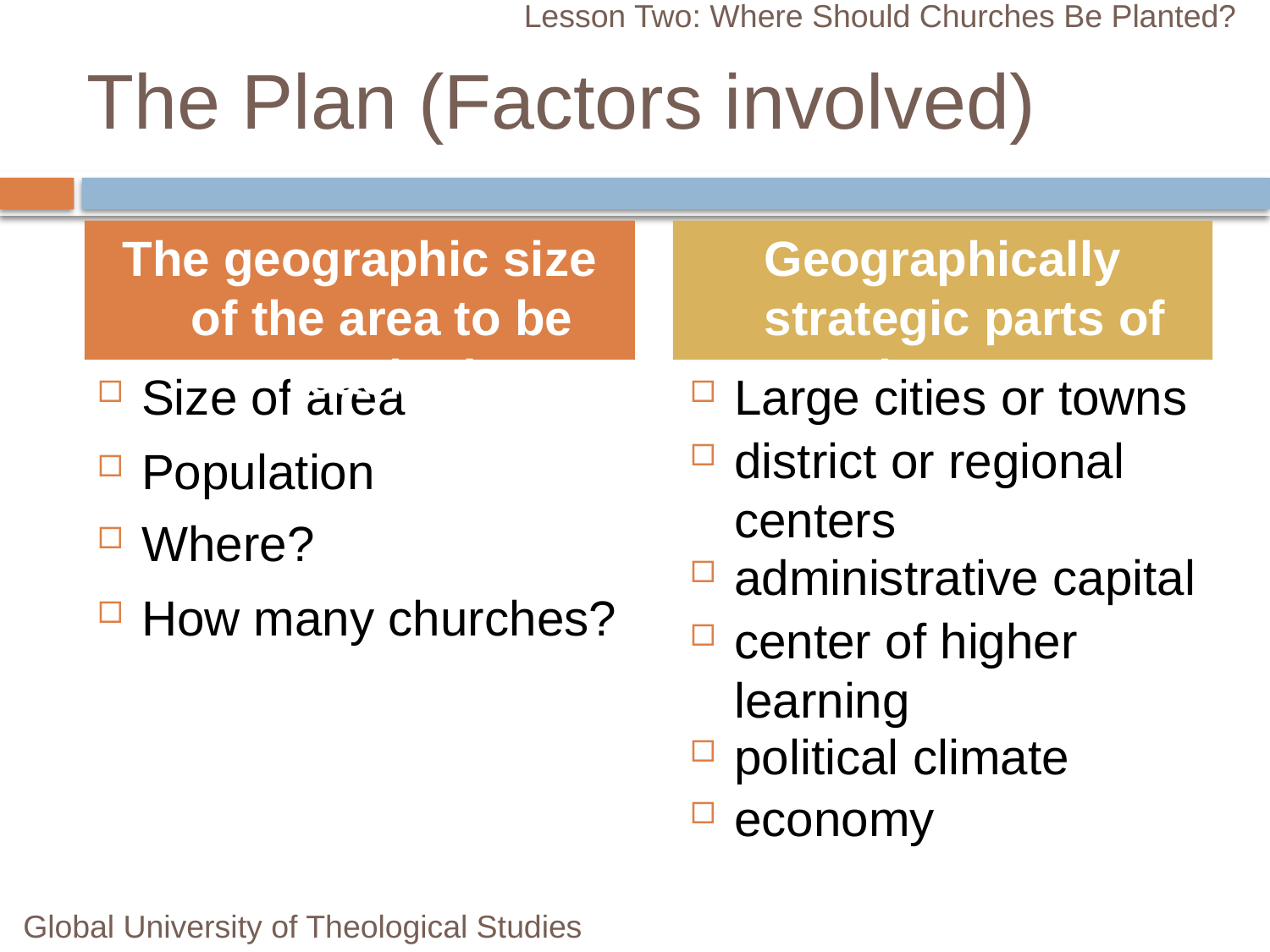

Lesson Two: Where Should Churches Be Planted?
# The Plan (Factors involved)
The geographic size of the area to be reached
Geographically strategic parts of that area
Size of area
Large cities or towns
district or regional centers
Population
Where?
administrative capital
How many churches?
center of higher learning
political climate
economy
Global University of Theological Studies